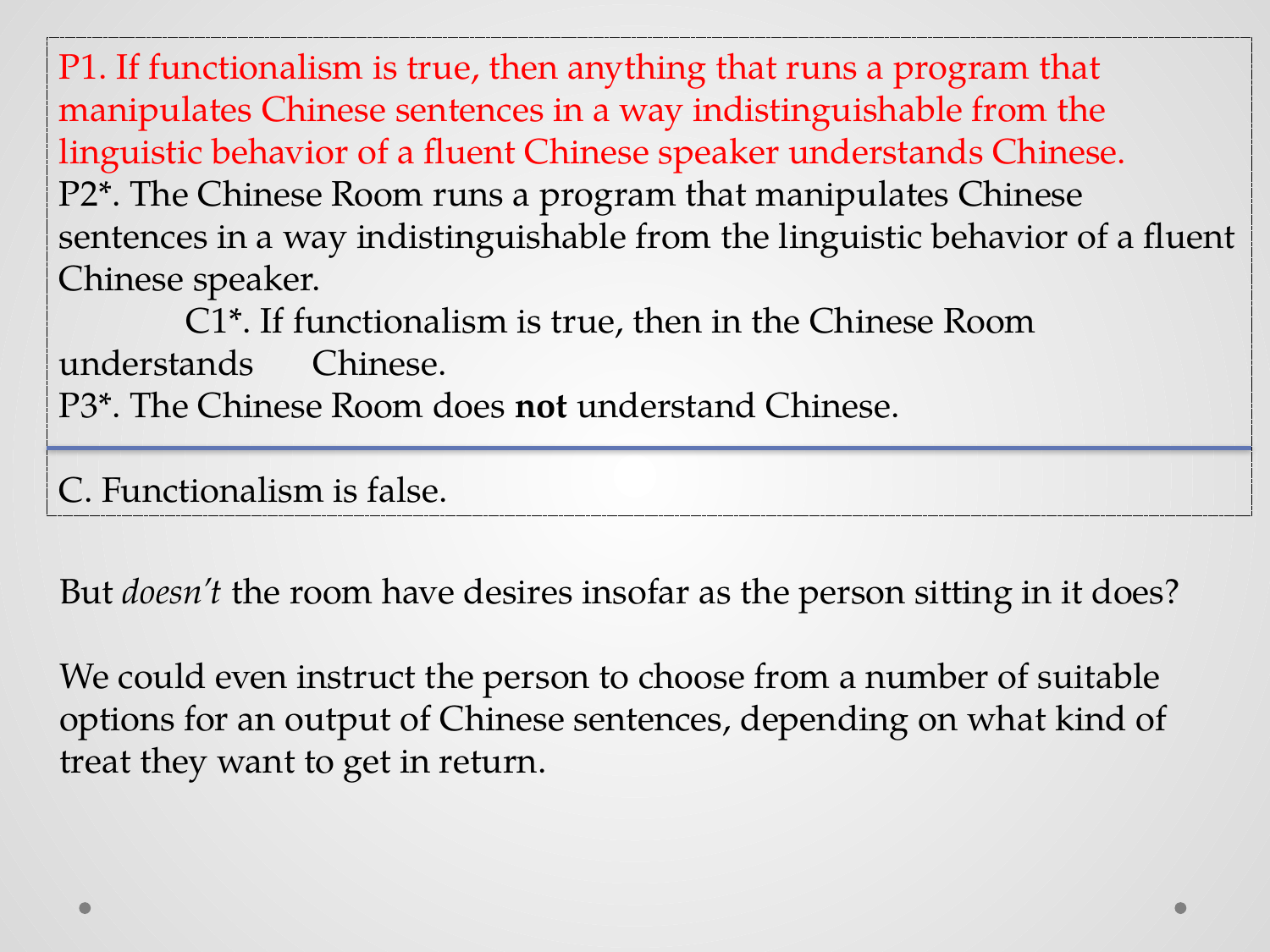

P1. If functionalism is true, then anything that runs a program that manipulates Chinese sentences in a way indistinguishable from the linguistic behavior of a fluent Chinese speaker understands Chinese.
P2*. The Chinese Room runs a program that manipulates Chinese sentences in a way indistinguishable from the linguistic behavior of a fluent Chinese speaker.
	C1*. If functionalism is true, then in the Chinese Room understands 	Chinese.
P3*. The Chinese Room does not understand Chinese.

C. Functionalism is false.
But doesn’t the room have desires insofar as the person sitting in it does?

We could even instruct the person to choose from a number of suitable options for an output of Chinese sentences, depending on what kind of treat they want to get in return.